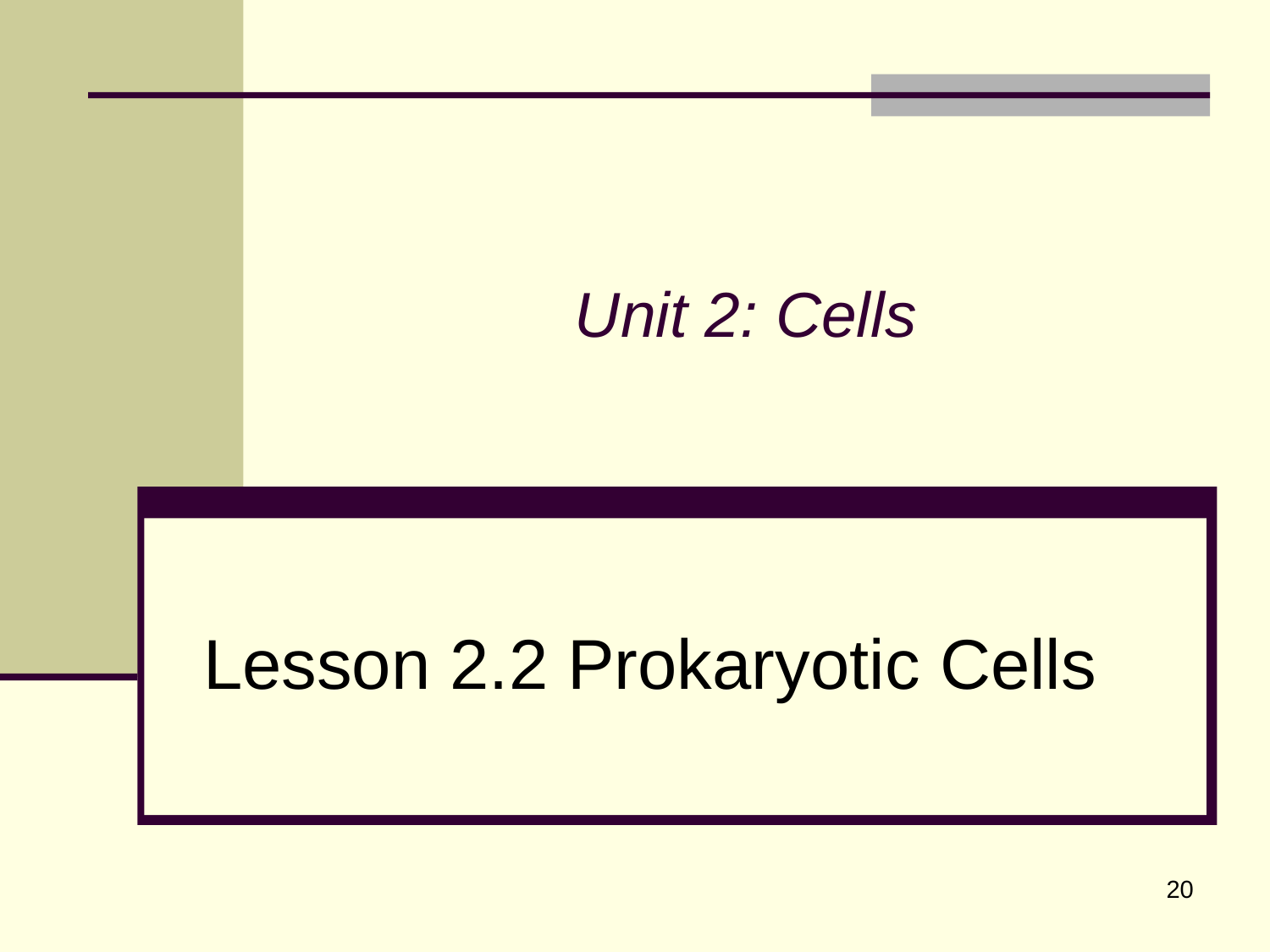

# Unit 2: Cells
Lesson 2.2 Prokaryotic Cells
20